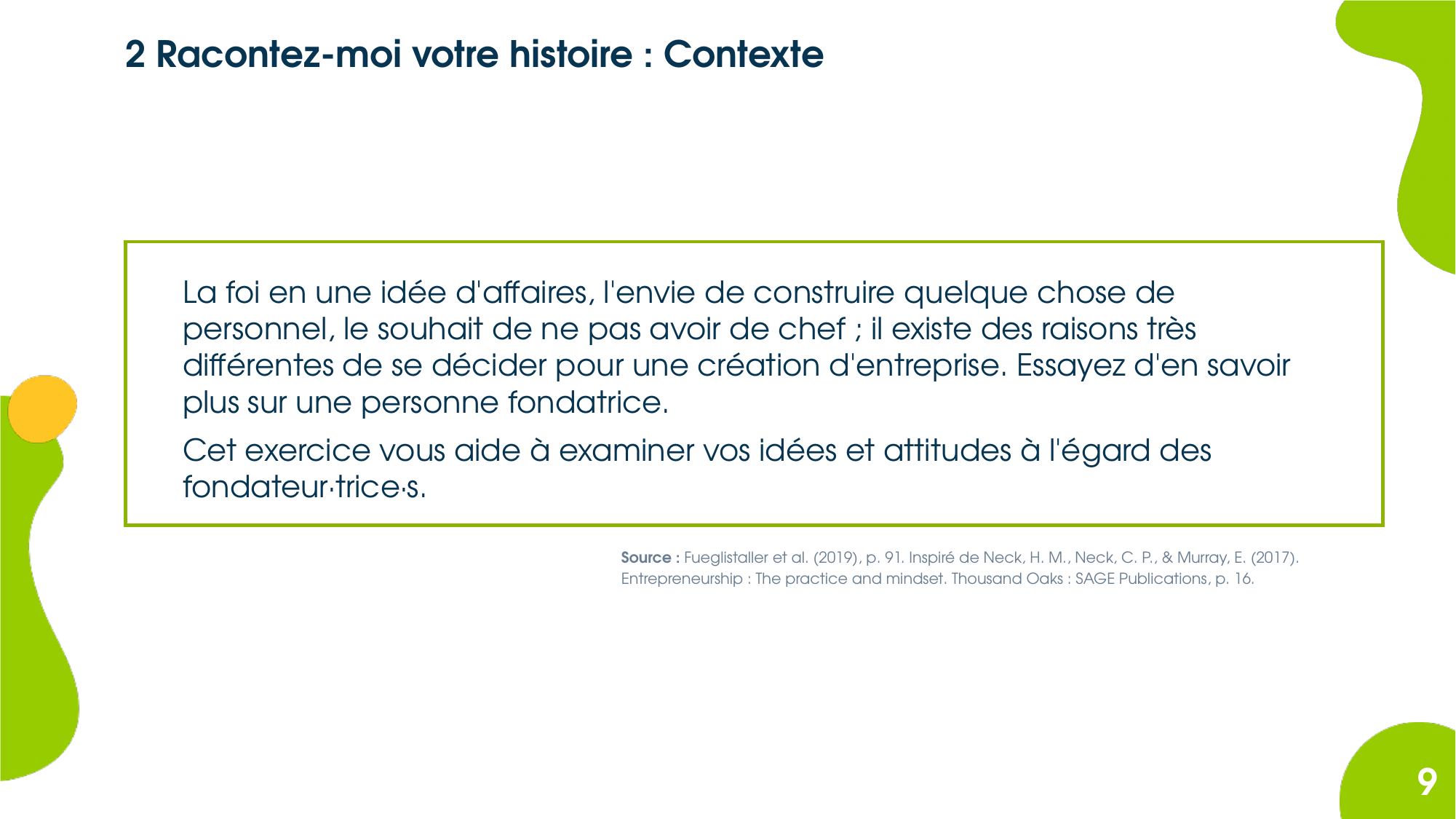

2 Racontez-moi votre histoire : Contexte

La foi en une idée d'affaires, l'envie de construire quelque chose de personnel, le souhait de ne pas avoir de chef ; il existe des raisons très différentes de se décider pour une création d'entreprise. Essayez d'en savoir plus sur une personne fondatrice.
Cet exercice vous aide à examiner vos idées et attitudes à l'égard des fondateur·trice·s.
Source : Fueglistaller et al. (2019), p. 91. Inspiré de Neck, H. M., Neck, C. P., & Murray, E. (2017). Entrepreneurship : The practice and mindset. Thousand Oaks : SAGE Publications, p. 16.

9